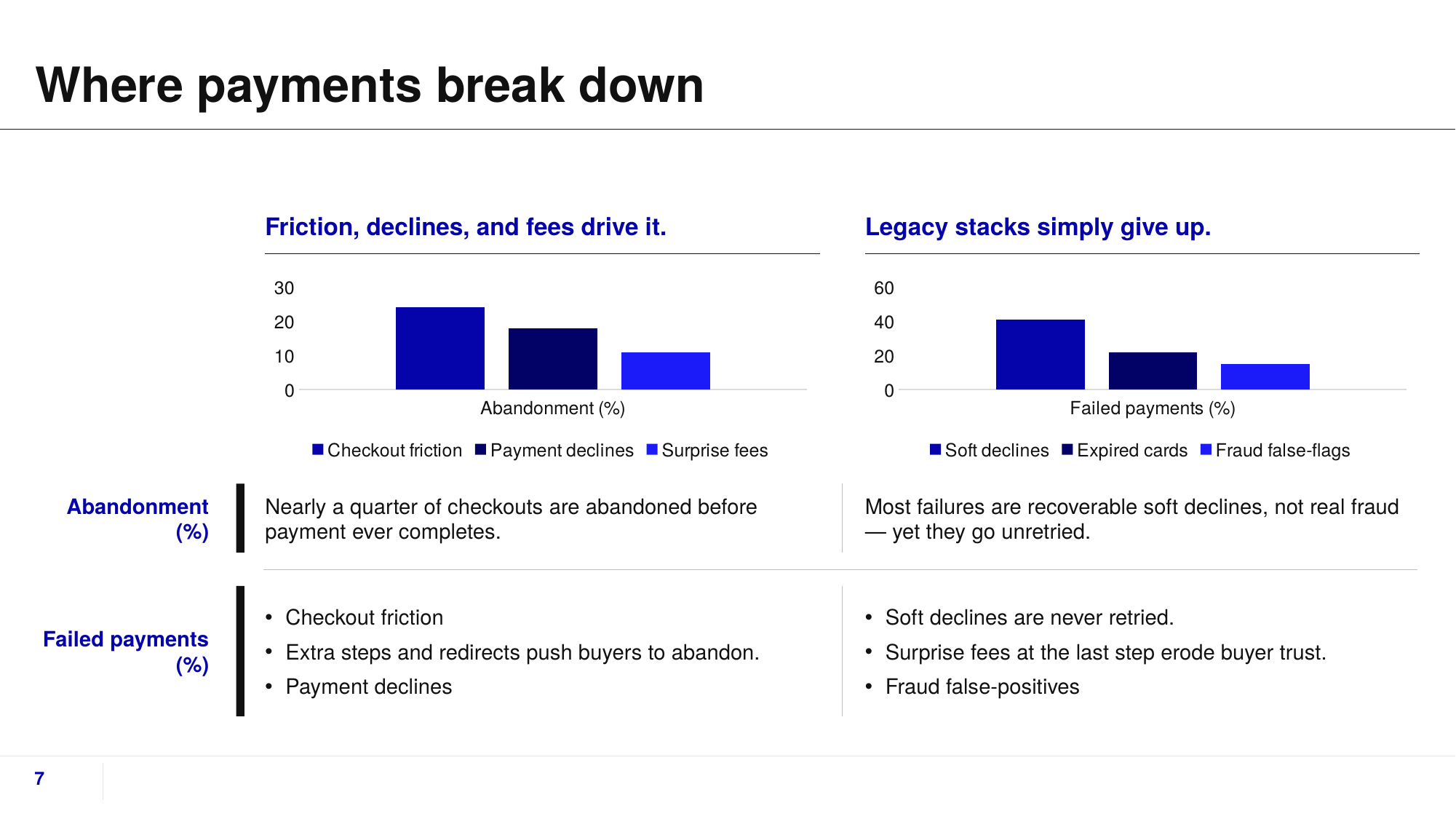

# Where payments break down
Friction, declines, and fees drive it.
Legacy stacks simply give up.

### Chart

| Category | Checkout friction | Payment declines | Surprise fees |
|---|---|---|---|
| Abandonment (%) | 24.0 | 18.0 | 11.0 |

### Chart

| Category | Soft declines | Expired cards | Fraud false-flags |
|---|---|---|---|
| Failed payments (%) | 41.0 | 22.0 | 15.0 |
Abandonment (%)
Nearly a quarter of checkouts are abandoned before payment ever completes.
Most failures are recoverable soft declines, not real fraud — yet they go unretried.

Checkout friction
Extra steps and redirects push buyers to abandon.
Payment declines
Soft declines are never retried.
Surprise fees at the last step erode buyer trust.
Fraud false-positives
Failed payments (%)
7